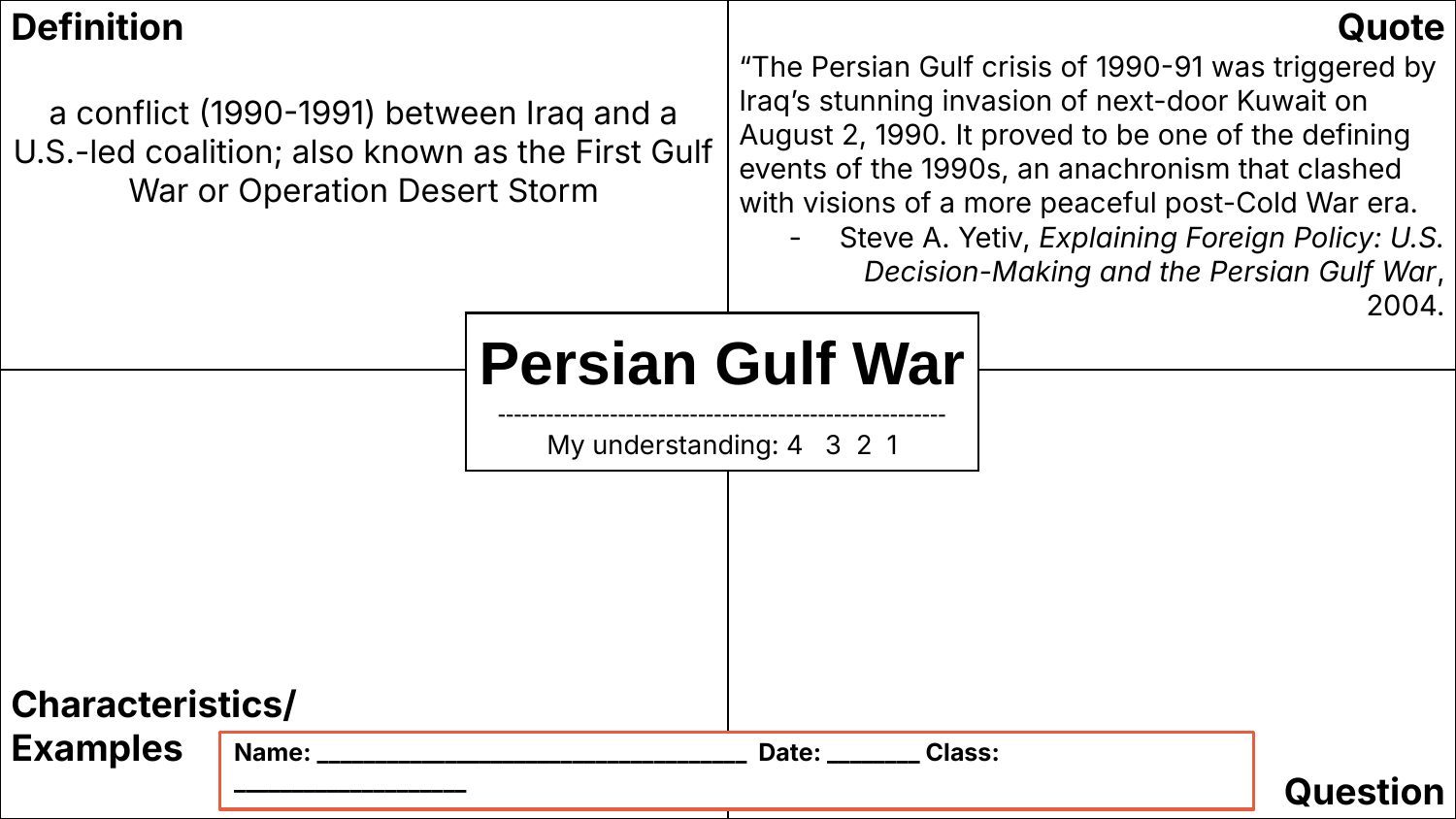

| Definition a conflict (1990-1991) between Iraq and a U.S.-led coalition; also known as the First Gulf War or Operation Desert Storm | Quote “The Persian Gulf crisis of 1990-91 was triggered by Iraq’s stunning invasion of next-door Kuwait on August 2, 1990. It proved to be one of the defining events of the 1990s, an anachronism that clashed with visions of a more peaceful post-Cold War era. Steve A. Yetiv, Explaining Foreign Policy: U.S. Decision-Making and the Persian Gulf War, 2004. |
| --- | --- |
| Characteristics/ Examples | Question |
Persian Gulf War
--------------------------------------------------------
My understanding: 4   3  2  1
Name: _____________________________________  Date: ________ Class: ____________________